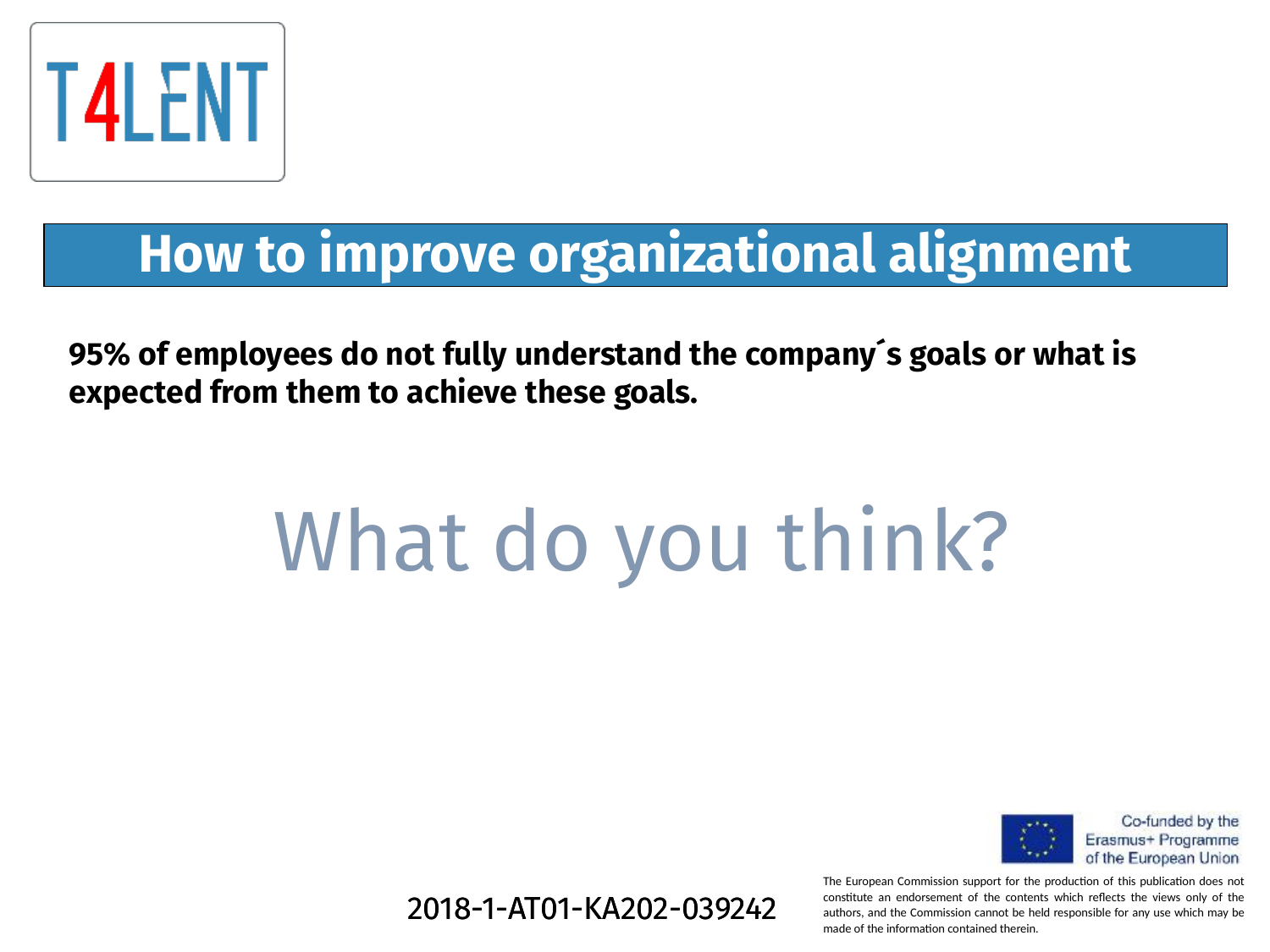

# How to improve organizational alignment
95% of employees do not fully understand the company´s goals or what is expected from them to achieve these goals.

What do you think?

2018-1-AT01-KA202-039242